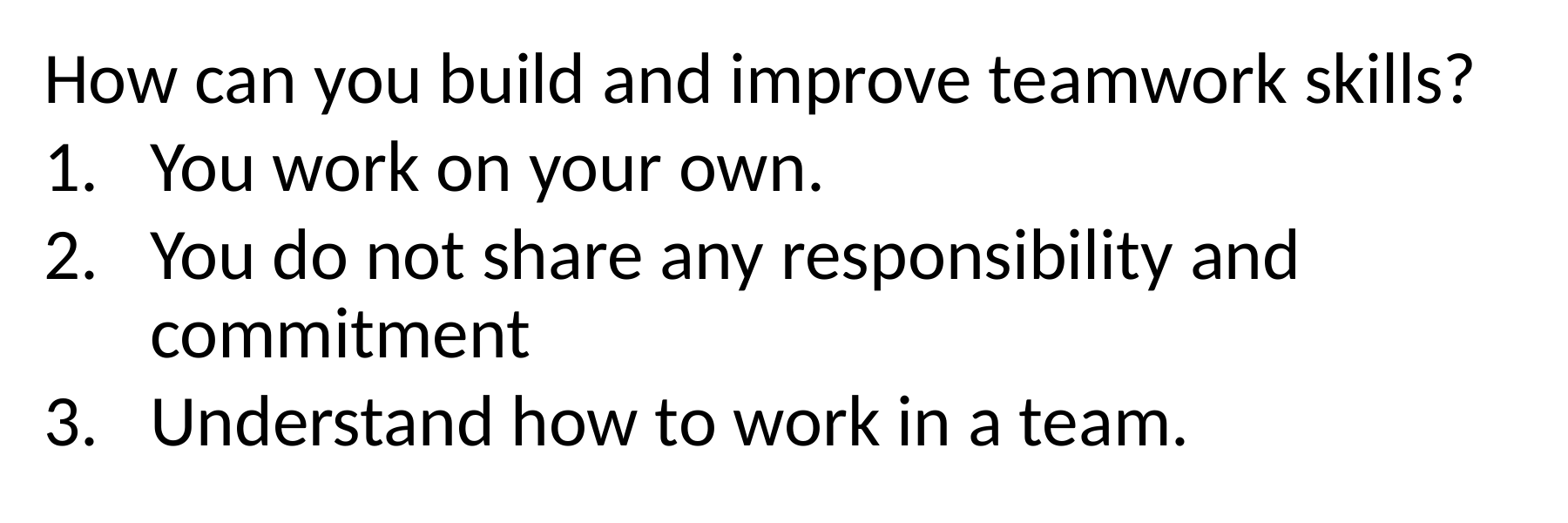

How can you build and improve teamwork skills?
You work on your own.
You do not share any responsibility and commitment
Understand how to work in a team.